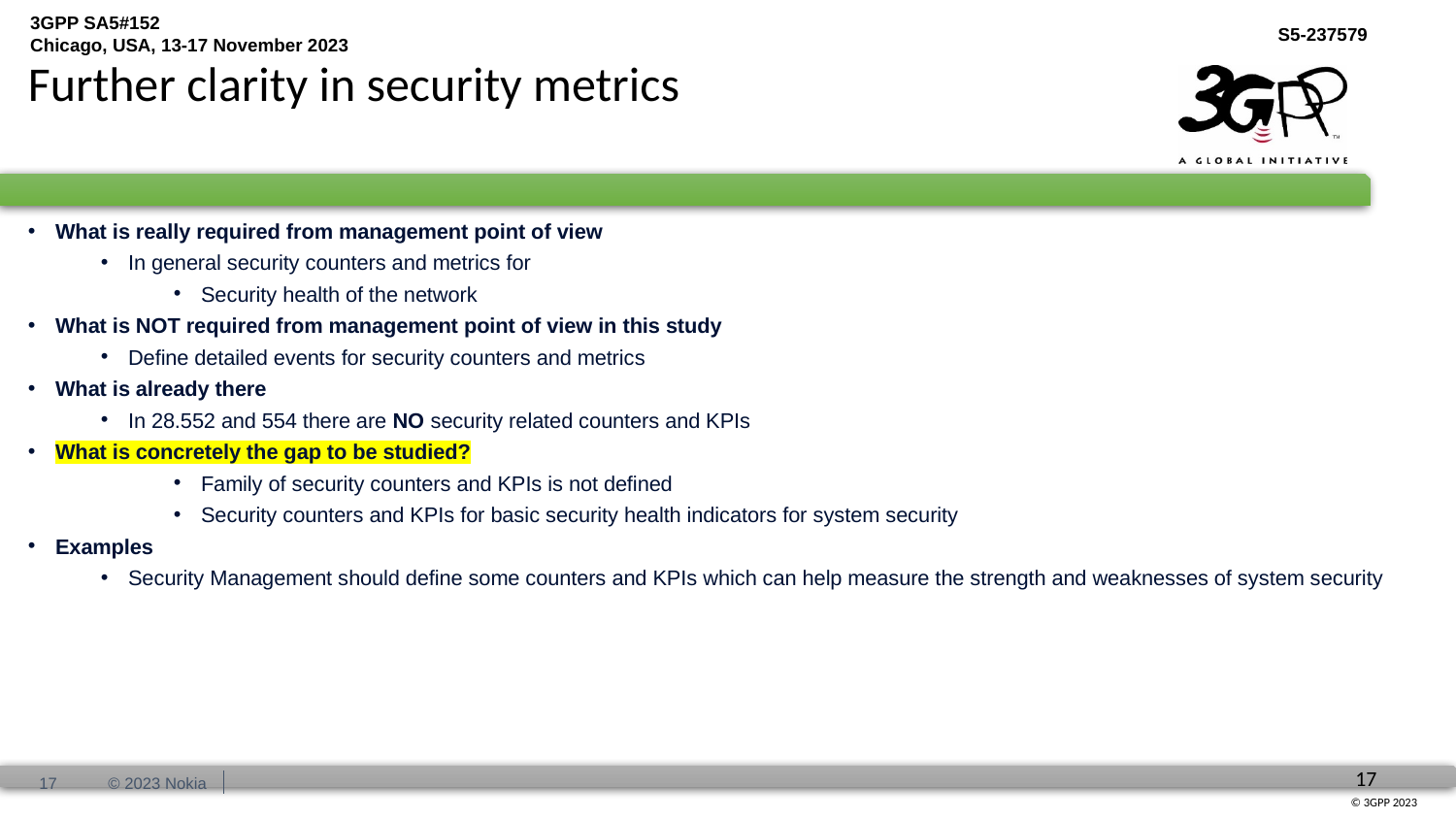

Further clarity in security metrics
What is really required from management point of view
In general security counters and metrics for
Security health of the network
What is NOT required from management point of view in this study
Define detailed events for security counters and metrics
What is already there
In 28.552 and 554 there are NO security related counters and KPIs
What is concretely the gap to be studied?
Family of security counters and KPIs is not defined
Security counters and KPIs for basic security health indicators for system security
Examples
Security Management should define some counters and KPIs which can help measure the strength and weaknesses of system security